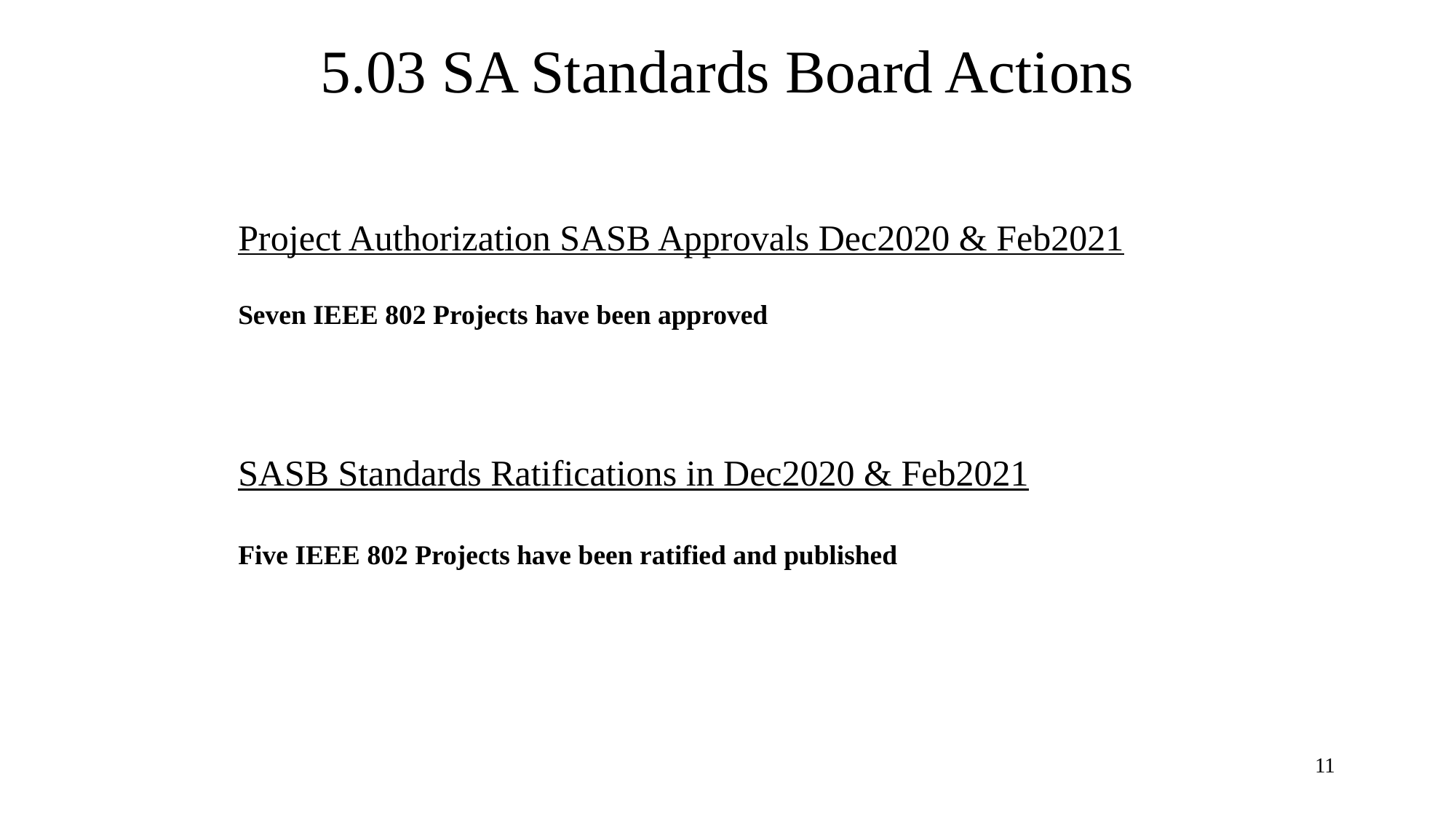

# 5.03 SA Standards Board Actions
Project Authorization SASB Approvals Dec2020 & Feb2021

Seven IEEE 802 Projects have been approved

SASB Standards Ratifications in Dec2020 & Feb2021

Five IEEE 802 Projects have been ratified and published
11